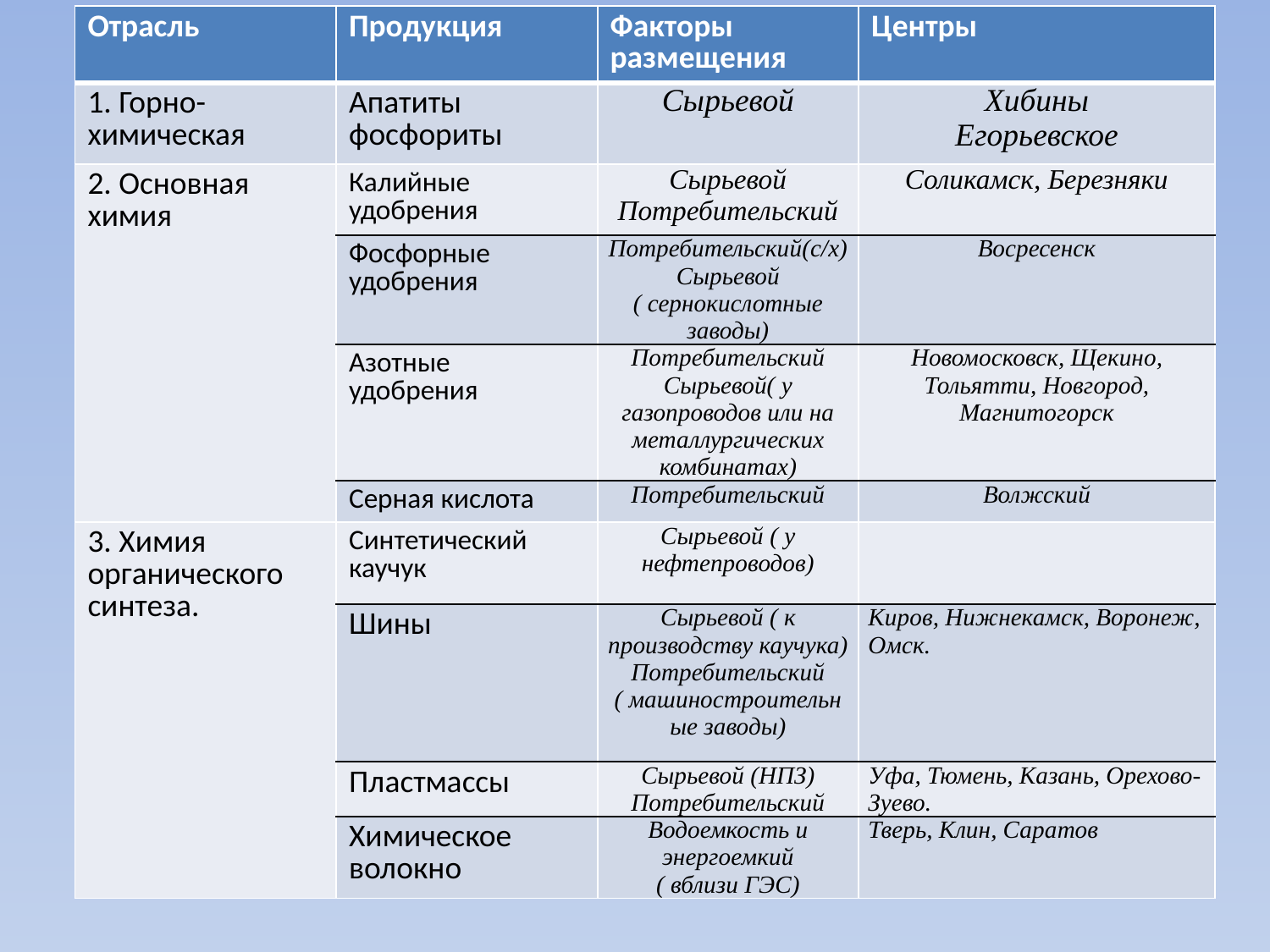

| Отрасль | Продукция | Факторы размещения | Центры |
| --- | --- | --- | --- |
| 1. Горно-химическая | Апатиты фосфориты | Сырьевой | Хибины Егорьевское |
| 2. Основная химия | Калийные удобрения | Сырьевой Потребительский | Соликамск, Березняки |
|  | Фосфорные удобрения | Потребительский(с/х) Сырьевой ( сернокислотные заводы) | Восресенск |
|  | Азотные удобрения | Потребительский Сырьевой( у газопроводов или на металлургических комбинатах) | Новомосковск, Щекино, Тольятти, Новгород, Магнитогорск |
|  | Серная кислота | Потребительский | Волжский |
| 3. Химия органического синтеза. | Синтетический каучук | Сырьевой ( у нефтепроводов) |  |
|  | Шины | Сырьевой ( к производству каучука) Потребительский ( машиностроительные заводы) | Киров, Нижнекамск, Воронеж, Омск. |
|  | Пластмассы | Сырьевой (НПЗ) Потребительский | Уфа, Тюмень, Казань, Орехово-Зуево. |
|  | Химическое волокно | Водоемкость и энергоемкий ( вблизи ГЭС) | Тверь, Клин, Саратов |